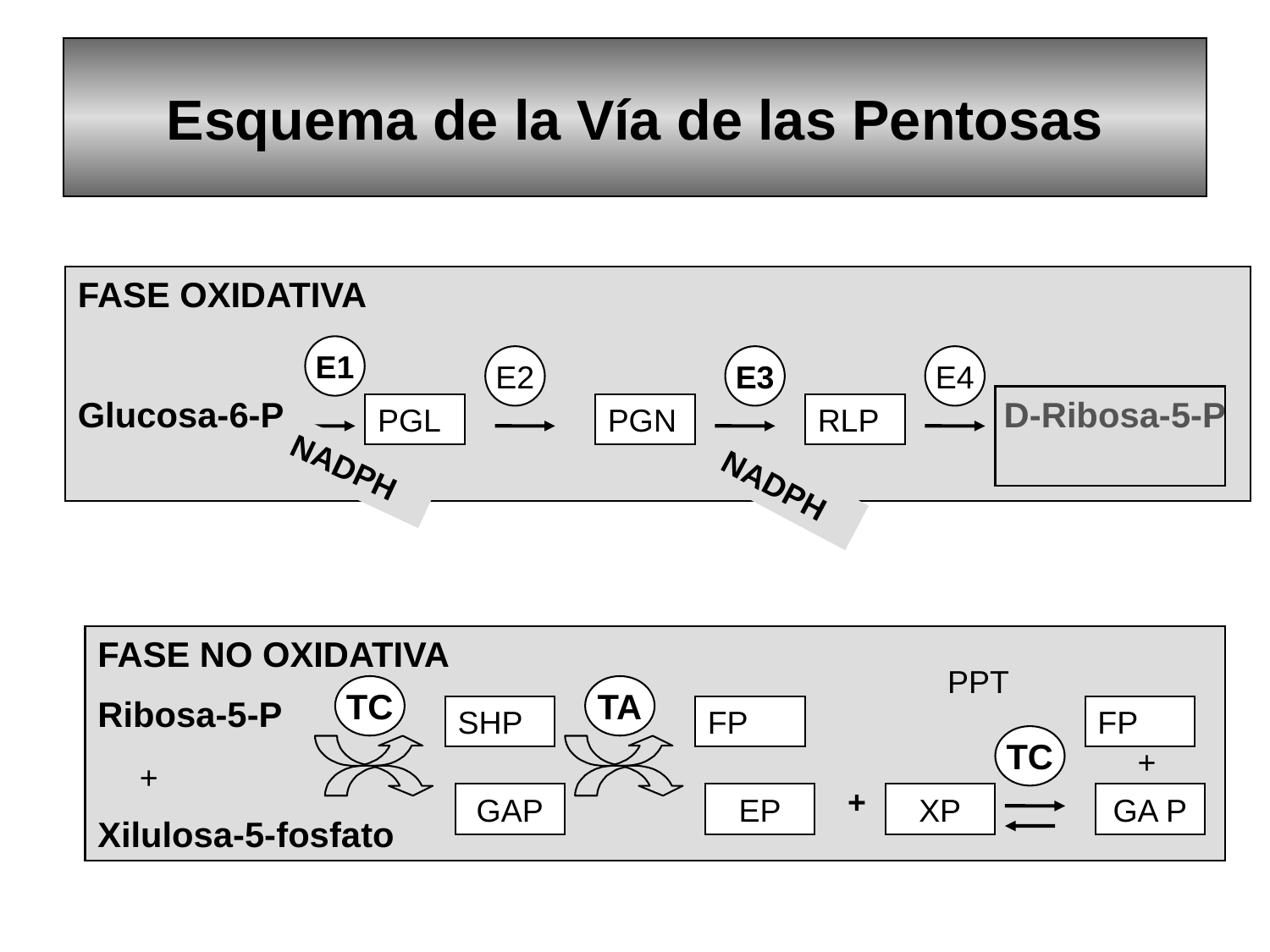

Esquema de la Vía de las Pentosas
FASE OXIDATIVA

Glucosa-6-P                                                                          D-Ribosa-5-P

E1
E2
E3
E4

PGL
PGN
RLP

NADPH
NADPH
FASE NO OXIDATIVA
Ribosa-5-P

Xilulosa-5-fosfato
PPT
TC
TA
SHP
GAP
FP
EP
FP
GA P
TC

+
+
+
XP